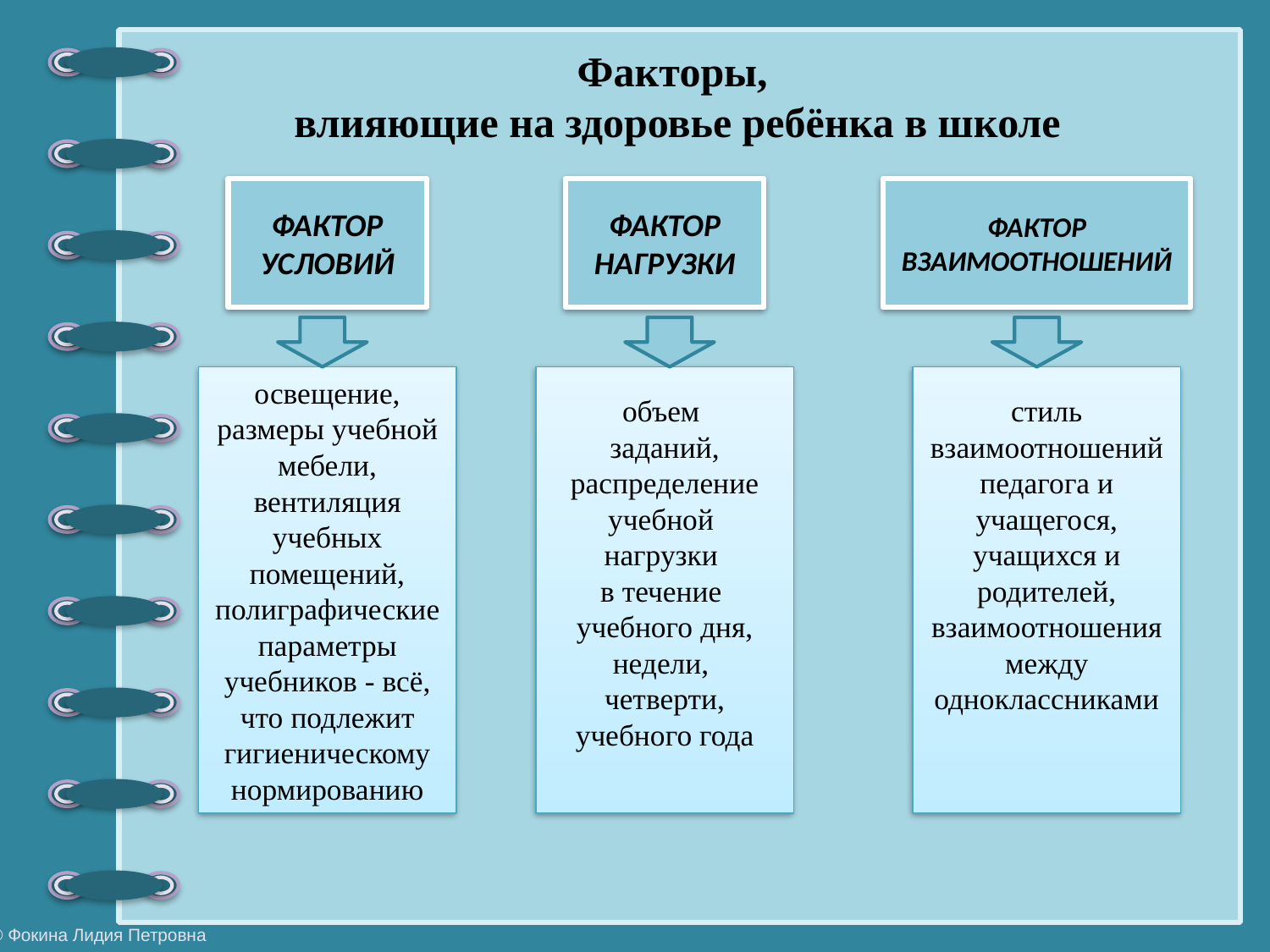

# Факторы, влияющие на здоровье ребёнка в школе
ФАКТОР
УСЛОВИЙ
ФАКТОР
НАГРУЗКИ
ФАКТОР
ВЗАИМООТНОШЕНИЙ

освещение, размеры учебной мебели, вентиляция учебных помещений, полиграфические параметры учебников - всё, что подлежит гигиеническому нормированию

объем
заданий, распределение учебной
нагрузки
в течение
учебного дня, недели,
четверти, учебного года

стиль взаимоотношений педагога и учащегося, учащихся и родителей,
взаимоотношения между одноклассниками